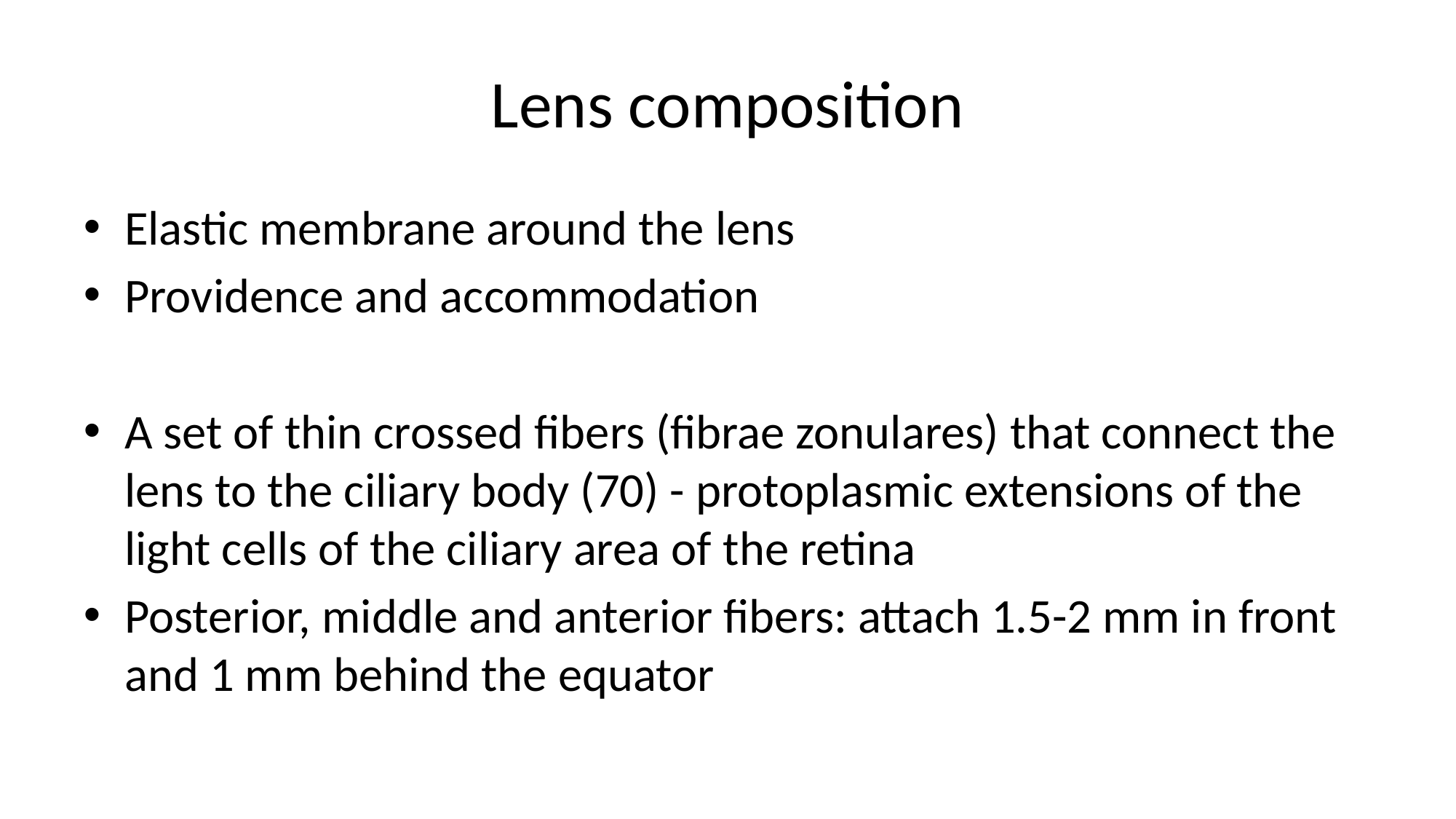

# Lens composition
Elastic membrane around the lens
Providence and accommodation

A set of thin crossed fibers (fibrae zonulares) that connect the lens to the ciliary body (70) - protoplasmic extensions of the light cells of the ciliary area of ​​the retina
Posterior, middle and anterior fibers: attach 1.5-2 mm in front and 1 mm behind the equator